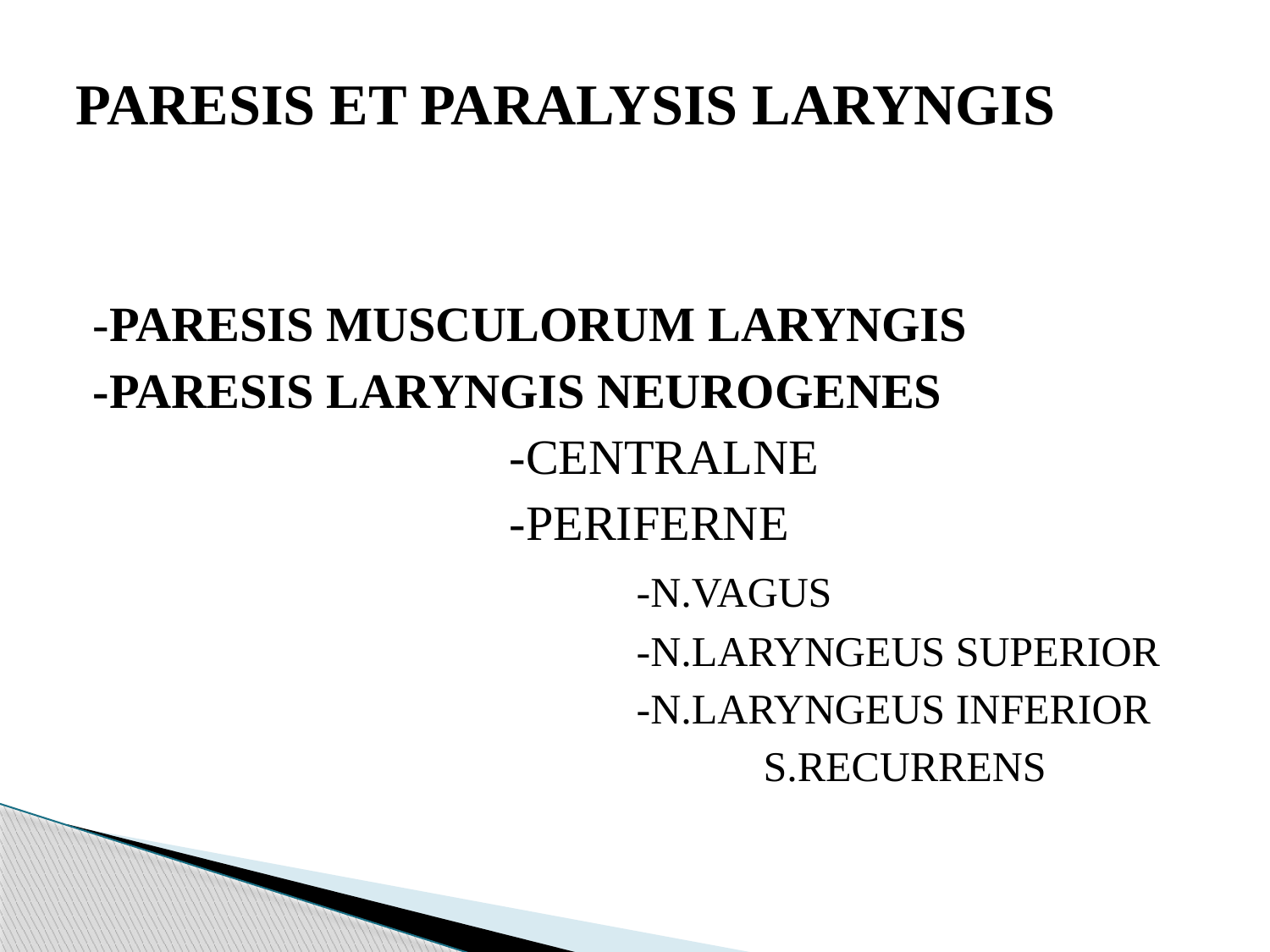

# PARESIS ET PARALYSIS LARYNGIS
-PARESIS MUSCULORUM LARYNGIS
-PARESIS LARYNGIS NEUROGENES
				-CENTRALNE
				-PERIFERNE
					-N.VAGUS
					-N.LARYNGEUS SUPERIOR
					-N.LARYNGEUS INFERIOR
						S.RECURRENS